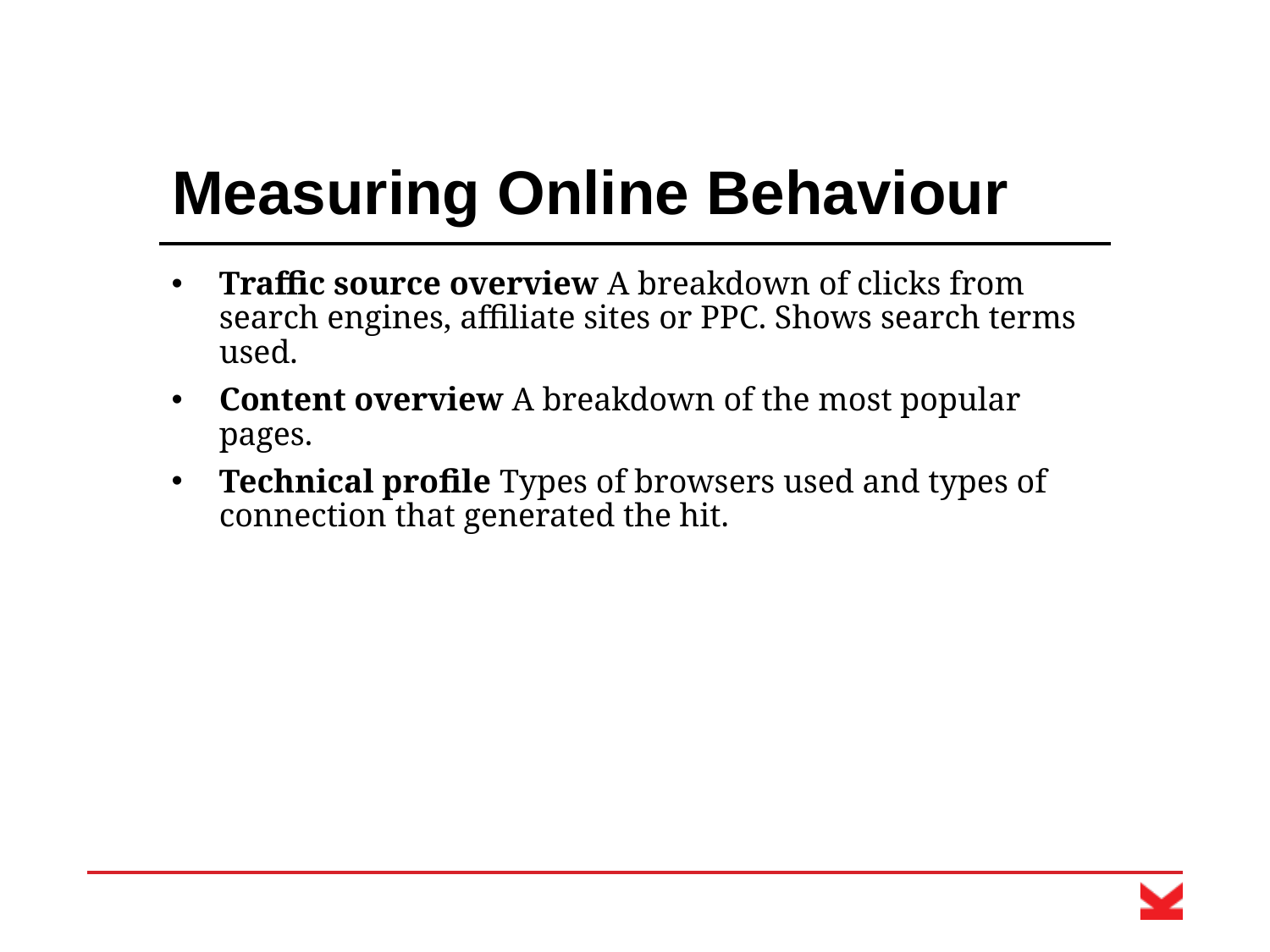

# Measuring Online Behaviour
Traffic source overview A breakdown of clicks from search engines, affiliate sites or PPC. Shows search terms used.
Content overview A breakdown of the most popular pages.
Technical profile Types of browsers used and types of connection that generated the hit.